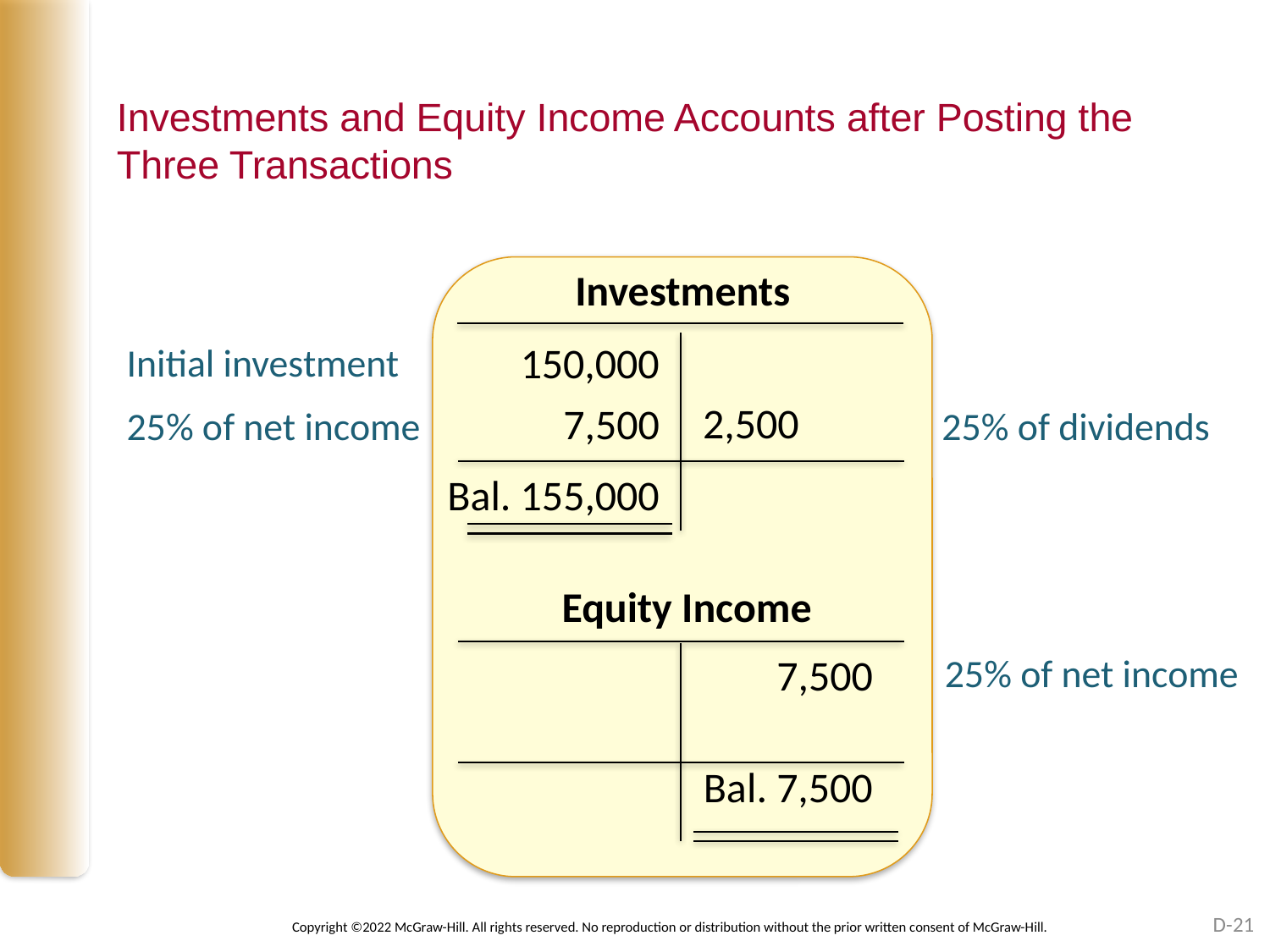

# Investments and Equity Income Accounts after Posting the Three Transactions

Investments
150,000
7,500
Bal. 155,000
Initial investment
2,500
25% of net income
25% of dividends
Equity Income
7,500

Bal. 7,500
25% of net income
D-21
Copyright ©2022 McGraw-Hill. All rights reserved. No reproduction or distribution without the prior written consent of McGraw-Hill.